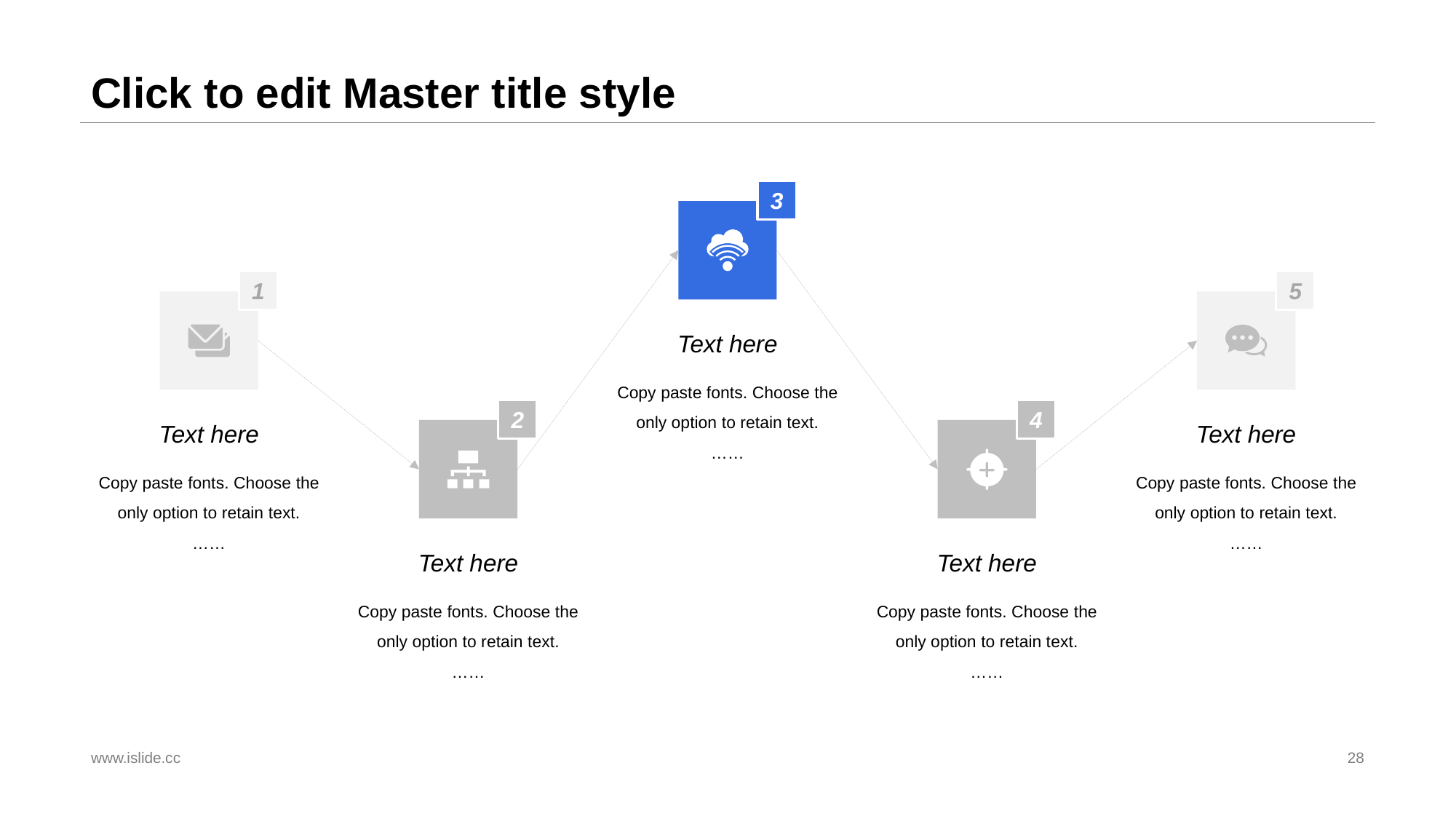

# Click to edit Master title style
3

Text here
Copy paste fonts. Choose the only option to retain text.
……
1

Text here
Copy paste fonts. Choose the only option to retain text.
……
5

Text here
Copy paste fonts. Choose the only option to retain text.
……
2

Text here
Copy paste fonts. Choose the only option to retain text.
……
4

Text here
Copy paste fonts. Choose the only option to retain text.
……
www.islide.cc
28